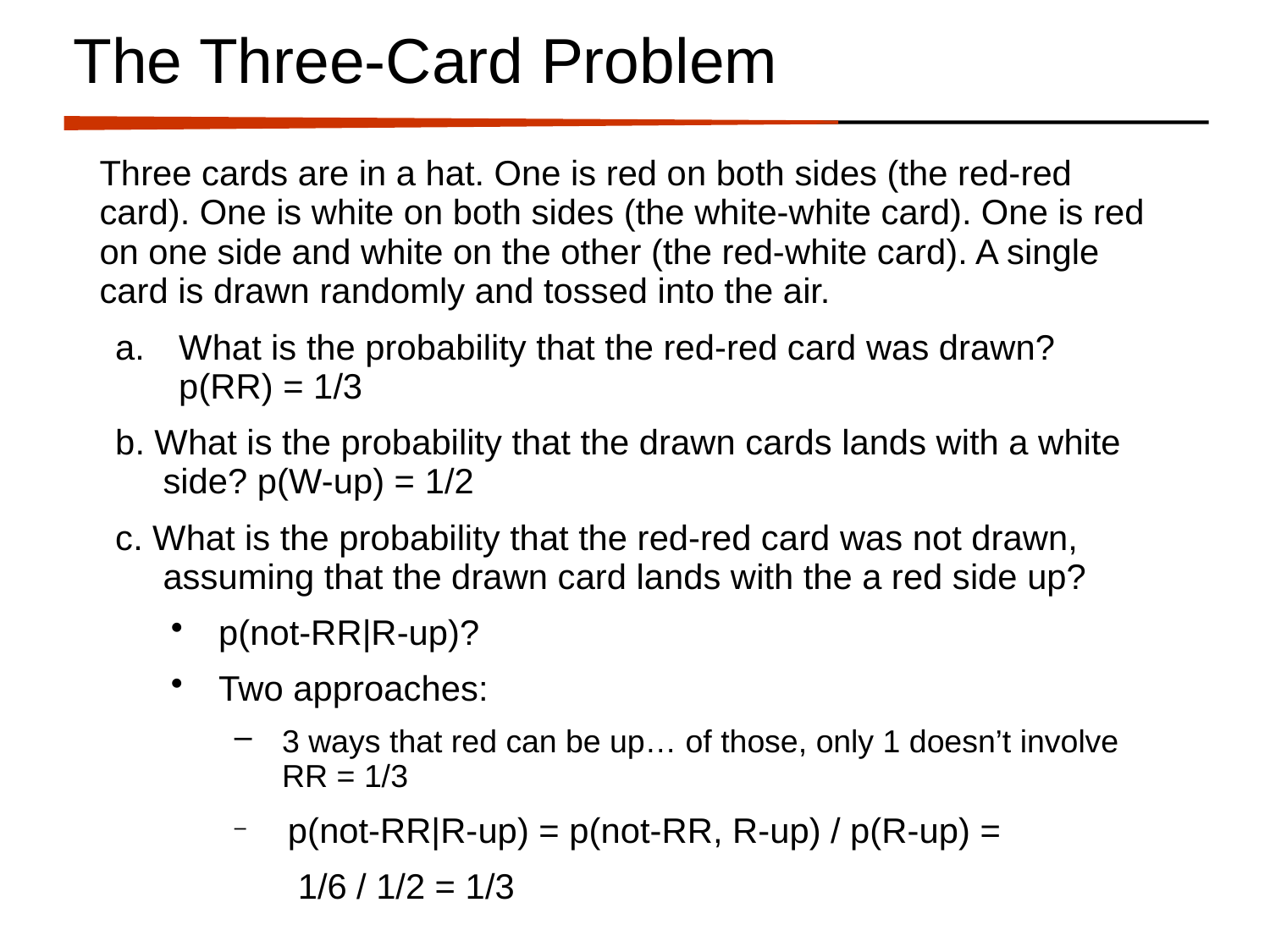

# The Three-Card Problem
	Three cards are in a hat. One is red on both sides (the red-red card). One is white on both sides (the white-white card). One is red on one side and white on the other (the red-white card). A single card is drawn randomly and tossed into the air.
What is the probability that the red-red card was drawn? p(RR) = 1/3
b. What is the probability that the drawn cards lands with a white side? p(W-up) = 1/2
c. What is the probability that the red-red card was not drawn, assuming that the drawn card lands with the a red side up?
p(not-RR|R-up)?
Two approaches:
3 ways that red can be up… of those, only 1 doesn’t involve RR = 1/3
 p(not-RR|R-up) = p(not-RR, R-up) / p(R-up) =
1/6 / 1/2 = 1/3